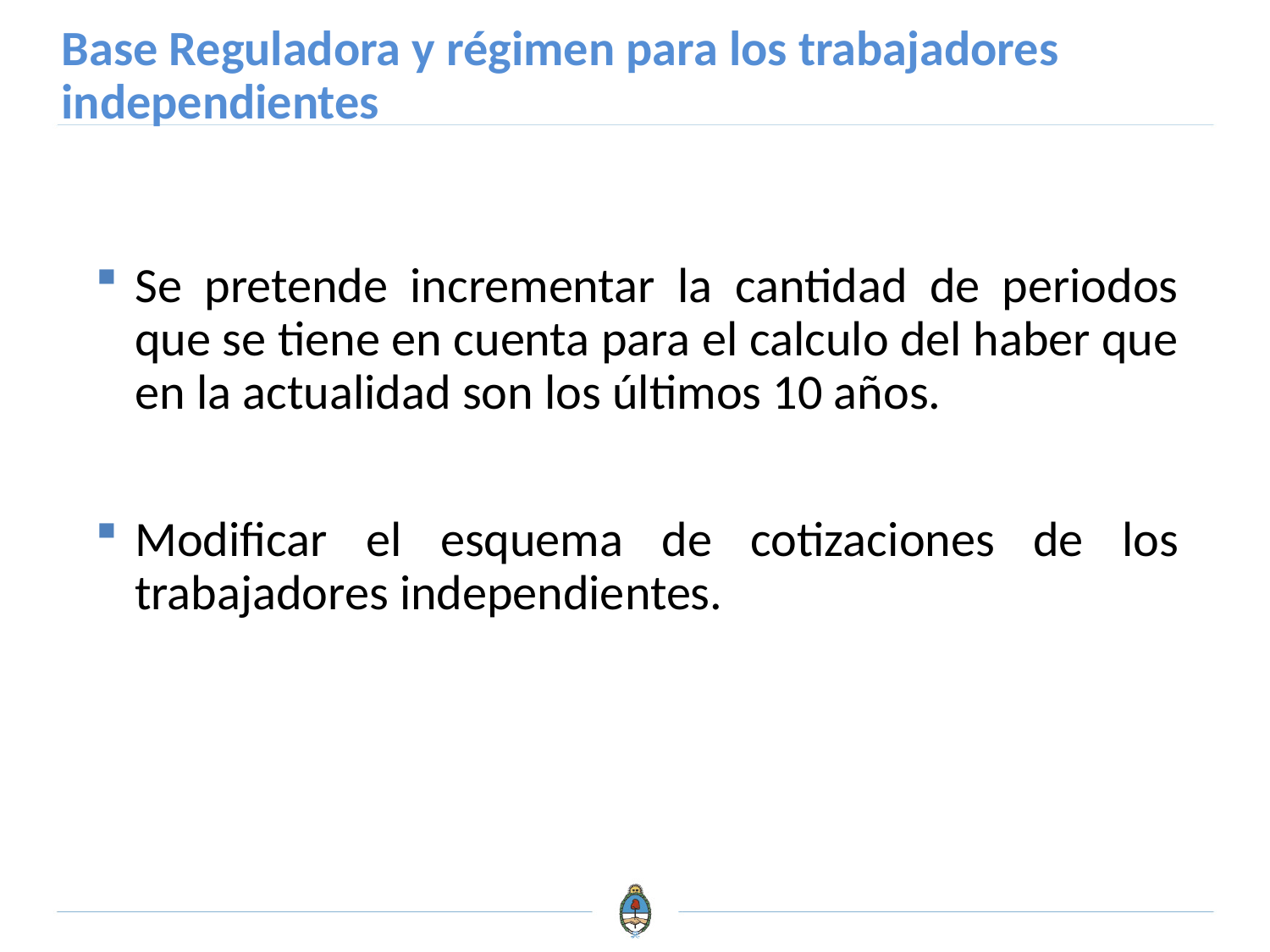

Base Reguladora y régimen para los trabajadores independientes
Se pretende incrementar la cantidad de periodos que se tiene en cuenta para el calculo del haber que en la actualidad son los últimos 10 años.

Modificar el esquema de cotizaciones de los trabajadores independientes.